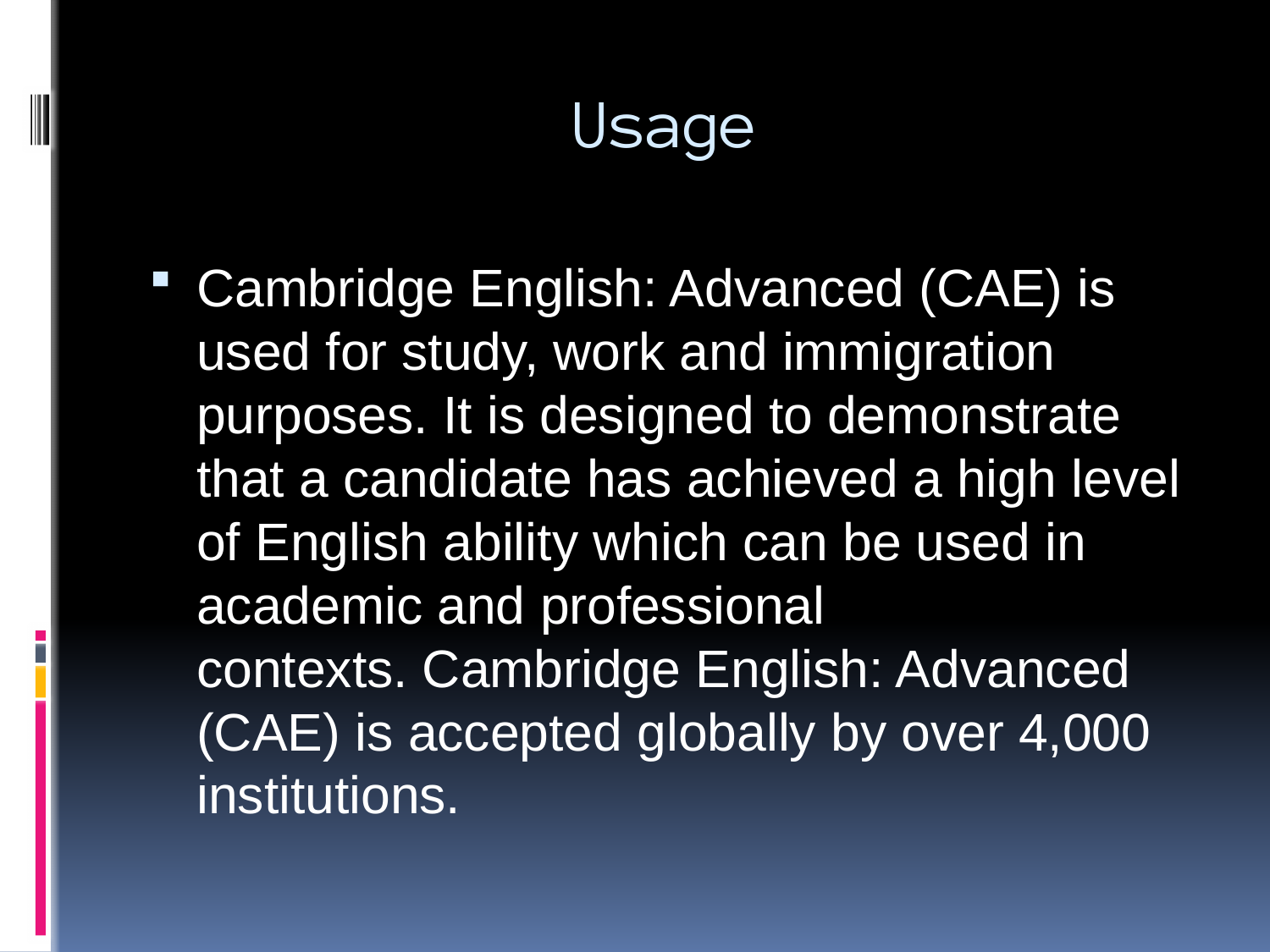

# Usage
Cambridge English: Advanced (CAE) is used for study, work and immigration purposes. It is designed to demonstrate that a candidate has achieved a high level of English ability which can be used in academic and professional contexts. Cambridge English: Advanced (CAE) is accepted globally by over 4,000 institutions.